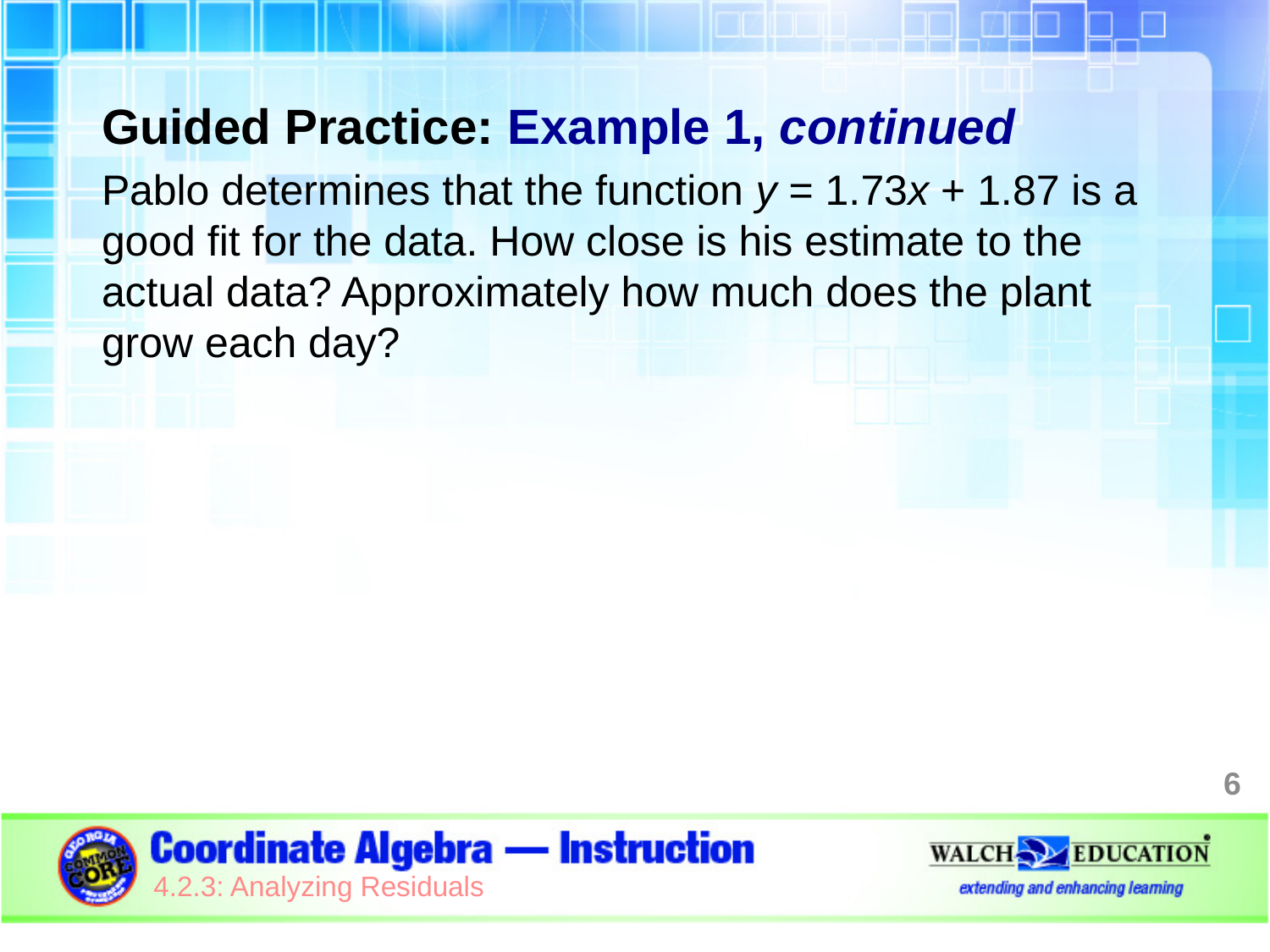

Guided Practice: Example 1, continued
Pablo determines that the function y = 1.73x + 1.87 is a good fit for the data. How close is his estimate to the actual data? Approximately how much does the plant grow each day?

6
4.2.3: Analyzing Residuals